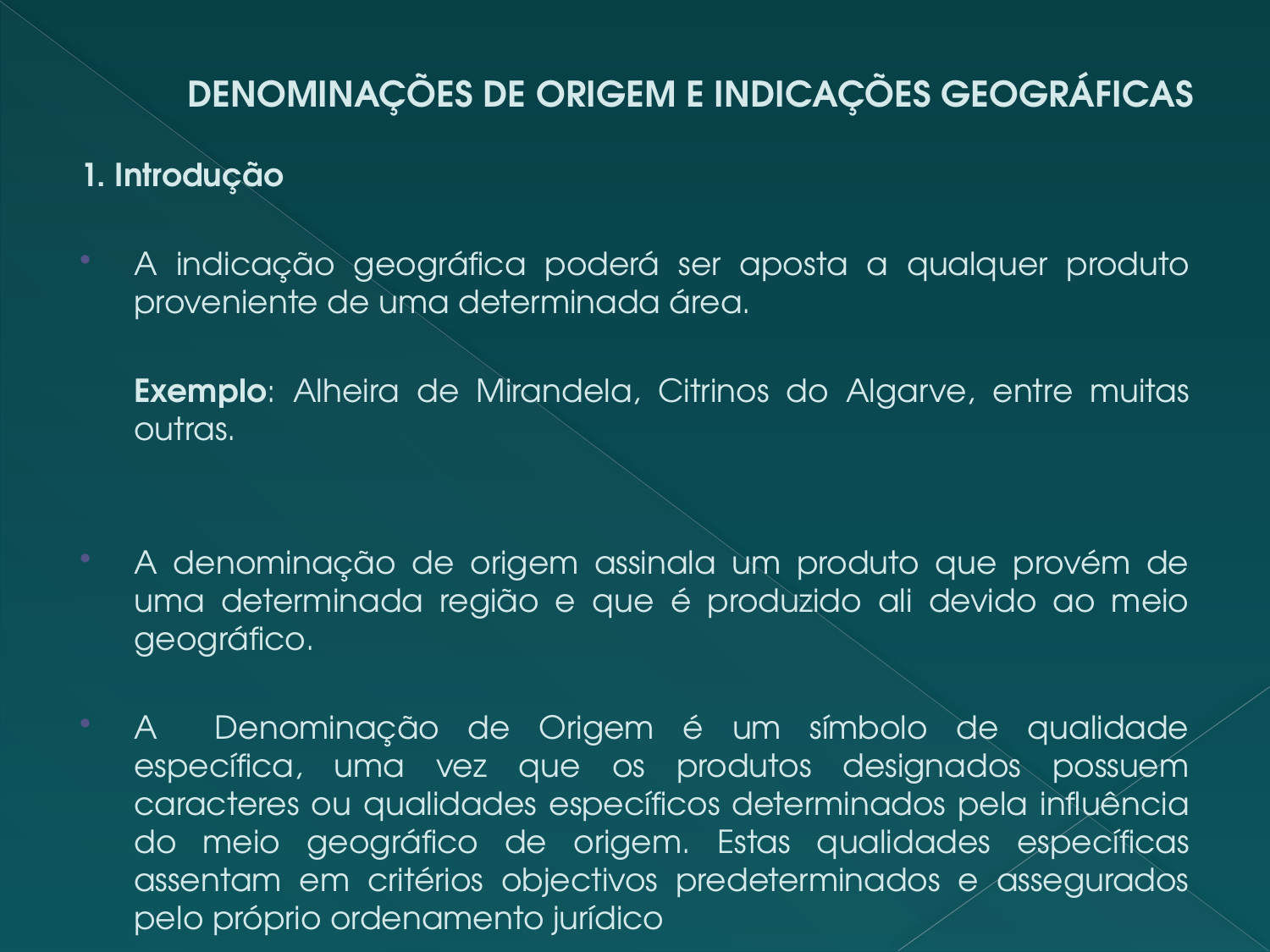

# DENOMINAÇÕES DE ORIGEM E INDICAÇÕES GEOGRÁFICAS
1. Introdução

A indicação geográfica poderá ser aposta a qualquer produto proveniente de uma determinada área.

	Exemplo: Alheira de Mirandela, Citrinos do Algarve, entre muitas outras.

A denominação de origem assinala um produto que provém de uma determinada região e que é produzido ali devido ao meio geográfico.

A  Denominação de Origem é um símbolo de qualidade específica, uma vez que os produtos designados possuem caracteres ou qualidades específicos determinados pela influência do meio geográfico de origem. Estas qualidades específicas assentam em critérios objectivos predeterminados e assegurados pelo próprio ordenamento jurídico